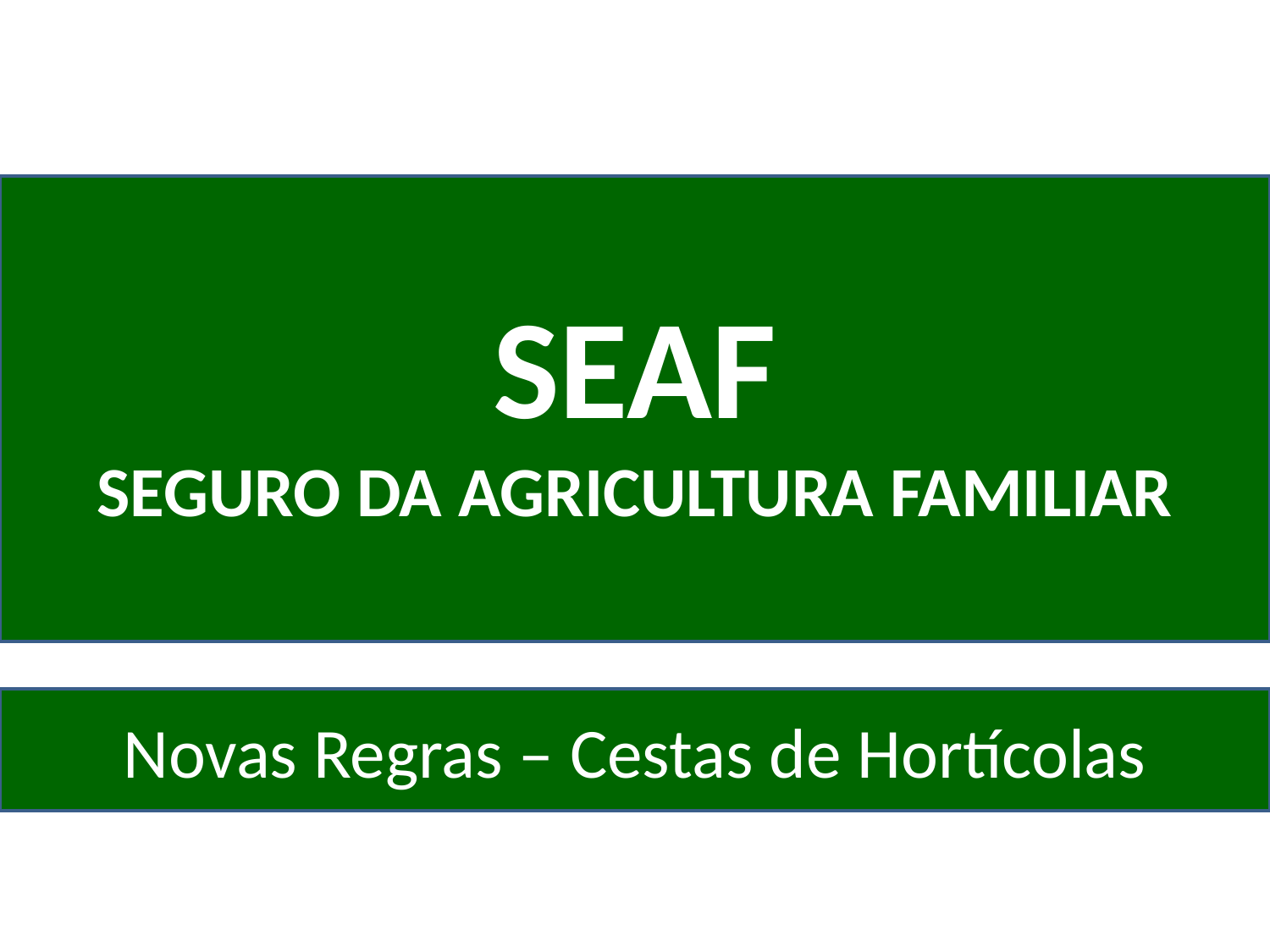

SEAF
SEGURO DA AGRICULTURA FAMILIAR
Novas Regras – Cestas de Hortícolas
Ministério do
Desenvolvimento Agrário
Secretaria da
Agricultura Familiar